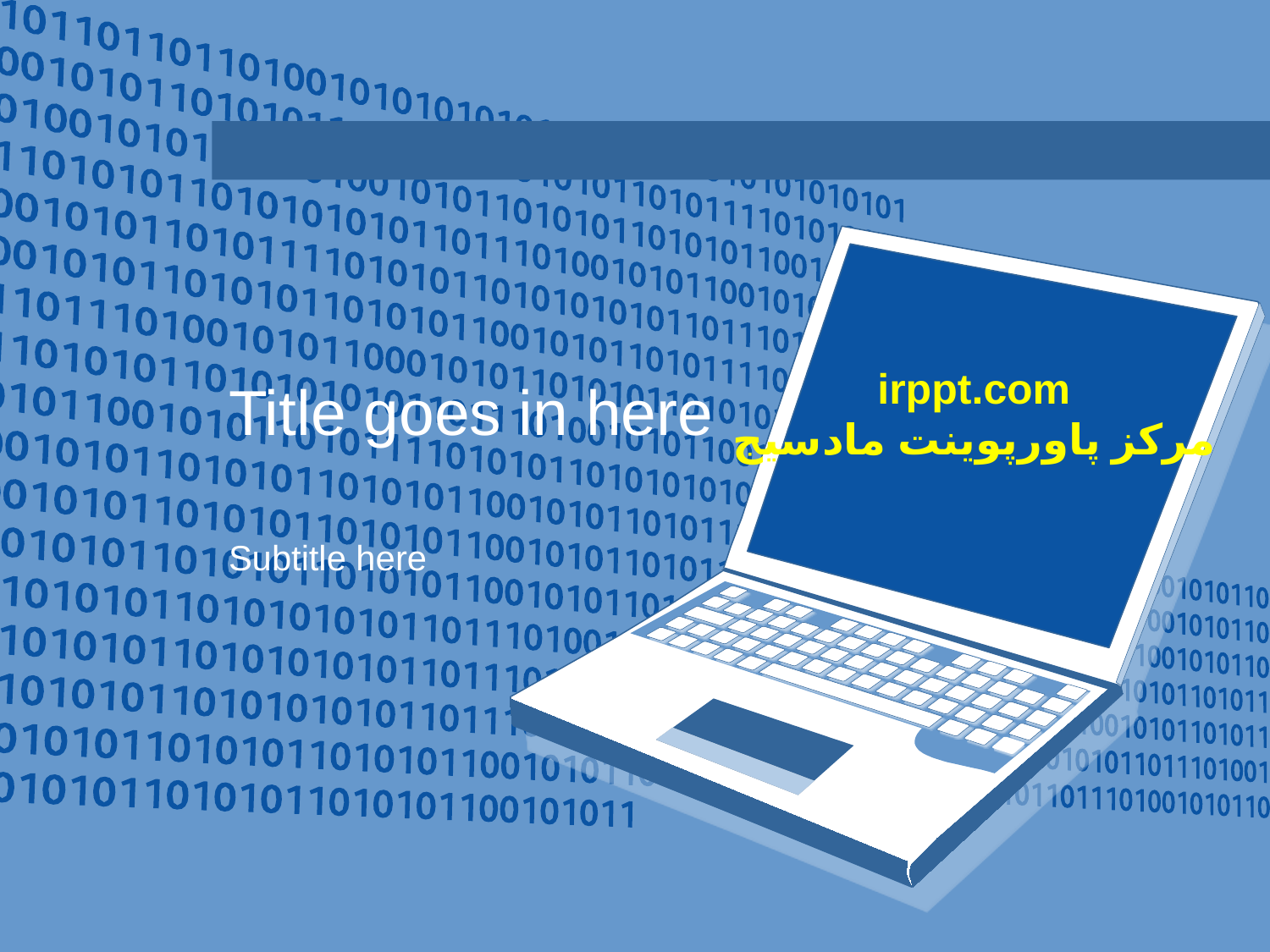

# Title goes in here
irppt.com
مرکز پاورپوینت مادسیج
Subtitle here